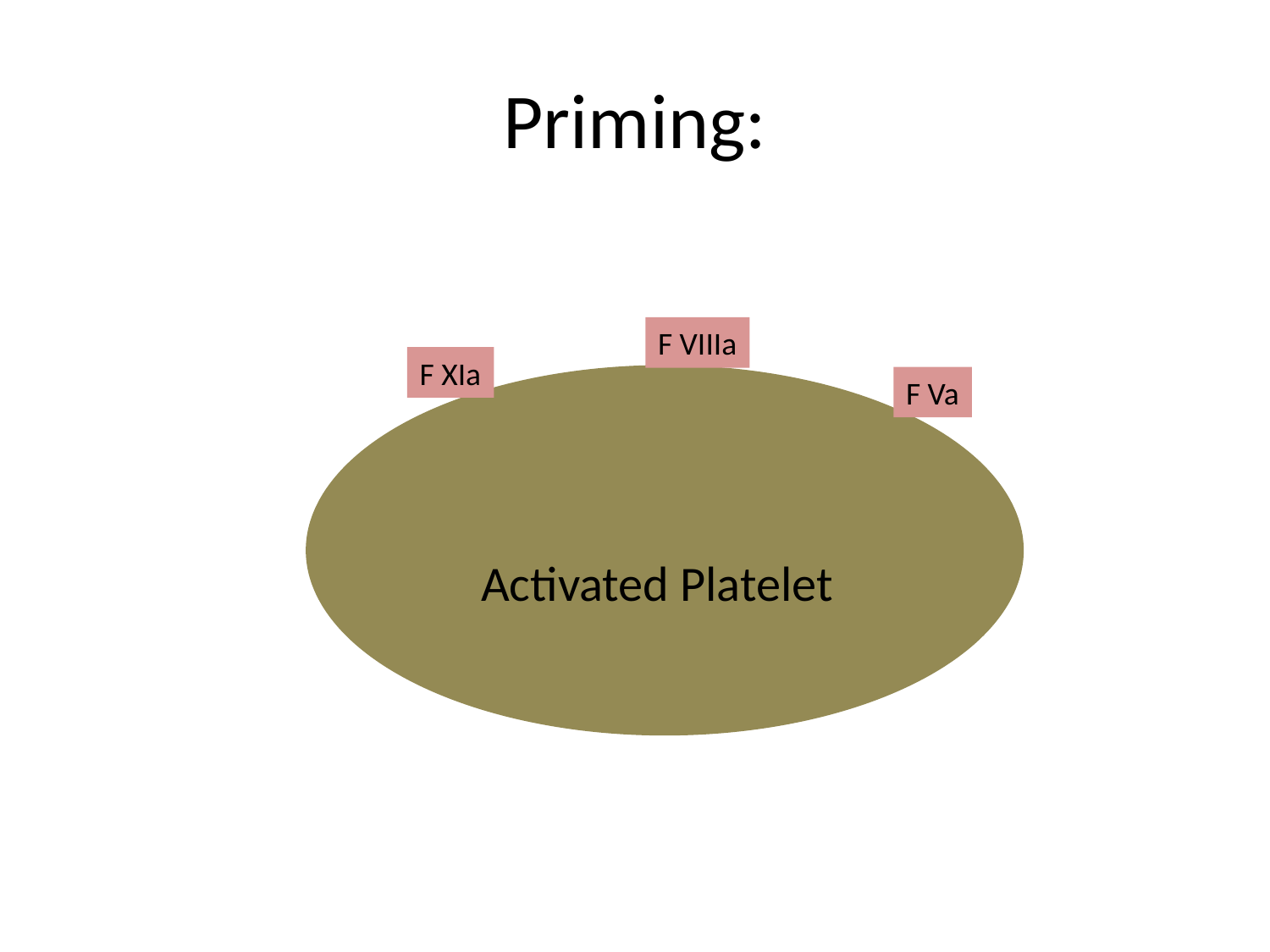

# Priming:
F VIIIa
F XIa

F Va
Activated Platelet